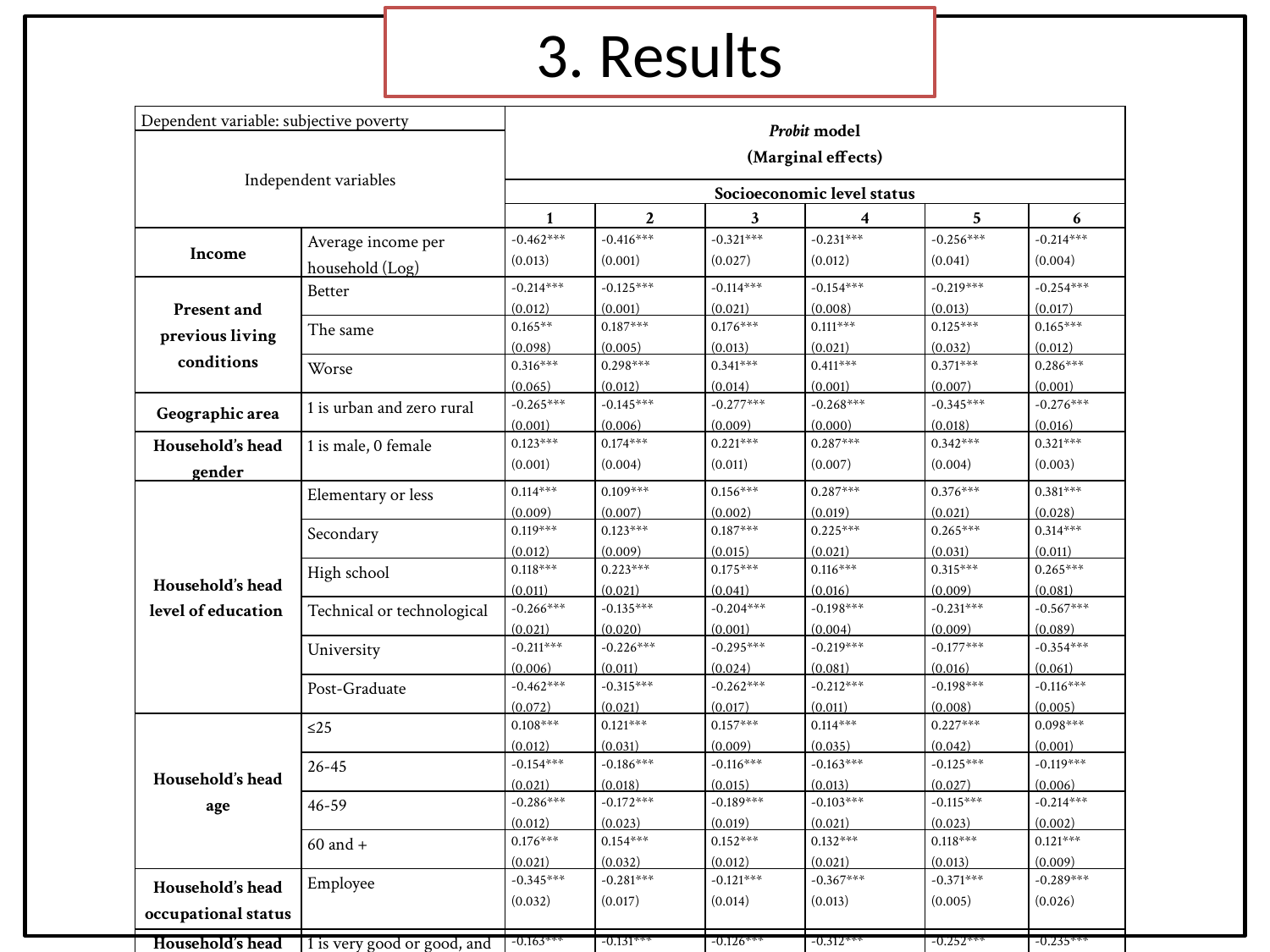

3. Results

| Dependent variable: subjective poverty |  | Probit model (Marginal effects) |  |  |  |  |  |
| --- | --- | --- | --- | --- | --- | --- | --- |
| Independent variables |  |  |  |  |  |  |  |
|  |  | Socioeconomic level status |  |  |  |  |  |
|  |  | 1 | 2 | 3 | 4 | 5 | 6 |
| Income | Average income per household (Log) | -0.462\*\*\* (0.013) | -0.416\*\*\* (0.001) | -0.321\*\*\* (0.027) | -0.231\*\*\* (0.012) | -0.256\*\*\* (0.041) | -0.214\*\*\* (0.004) |
| Present and previous living conditions | Better | -0.214\*\*\* (0.012) | -0.125\*\*\* (0.001) | -0.114\*\*\* (0.021) | -0.154\*\*\* (0.008) | -0.219\*\*\* (0.013) | -0.254\*\*\* (0.017) |
|  | The same | 0.165\*\* (0.098) | 0.187\*\*\* (0.005) | 0.176\*\*\* (0.013) | 0.111\*\*\* (0.021) | 0.125\*\*\* (0.032) | 0.165\*\*\* (0.012) |
|  | Worse | 0.316\*\*\* (0.065) | 0.298\*\*\* (0.012) | 0.341\*\*\* (0.014) | 0.411\*\*\* (0.001) | 0.371\*\*\* (0.007) | 0.286\*\*\* (0.001) |
| Geographic area | 1 is urban and zero rural | -0.265\*\*\* (0.001) | -0.145\*\*\* (0.006) | -0.277\*\*\* (0.009) | -0.268\*\*\* (0.000) | -0.345\*\*\* (0.018) | -0.276\*\*\* (0.016) |
| Household’s head gender | 1 is male, 0 female | 0.123\*\*\* (0.001) | 0.174\*\*\* (0.004) | 0.221\*\*\* (0.011) | 0.287\*\*\* (0.007) | 0.342\*\*\* (0.004) | 0.321\*\*\* (0.003) |
| Household’s head level of education | Elementary or less | 0.114\*\*\* (0.009) | 0.109\*\*\* (0.007) | 0.156\*\*\* (0.002) | 0.287\*\*\* (0.019) | 0.376\*\*\* (0.021) | 0.381\*\*\* (0.028) |
|  | Secondary | 0.119\*\*\* (0.012) | 0.123\*\*\* (0.009) | 0.187\*\*\* (0.015) | 0.225\*\*\* (0.021) | 0.265\*\*\* (0.031) | 0.314\*\*\* (0.011) |
|  | High school | 0.118\*\*\* (0.011) | 0.223\*\*\* (0.021) | 0.175\*\*\* (0.041) | 0.116\*\*\* (0.016) | 0.315\*\*\* (0.009) | 0.265\*\*\* (0.081) |
|  | Technical or technological | -0.266\*\*\* (0.021) | -0.135\*\*\* (0.020) | -0.204\*\*\* (0.001) | -0.198\*\*\* (0.004) | -0.231\*\*\* (0.009) | -0.567\*\*\* (0.089) |
|  | University | -0.211\*\*\* (0.006) | -0.226\*\*\* (0.011) | -0.295\*\*\* (0.024) | -0.219\*\*\* (0.081) | -0.177\*\*\* (0.016) | -0.354\*\*\* (0.061) |
|  | Post-Graduate | -0.462\*\*\* (0.072) | -0.315\*\*\* (0.021) | -0.262\*\*\* (0.017) | -0.212\*\*\* (0.011) | -0.198\*\*\* (0.008) | -0.116\*\*\* (0.005) |
| Household’s head age | ≤25 | 0.108\*\*\* (0.012) | 0.121\*\*\* (0.031) | 0.157\*\*\* (0.009) | 0.114\*\*\* (0.035) | 0.227\*\*\* (0.042) | 0.098\*\*\* (0.001) |
|  | 26-45 | -0.154\*\*\* (0.021) | -0.186\*\*\* (0.018) | -0.116\*\*\* (0.015) | -0.163\*\*\* (0.013) | -0.125\*\*\* (0.027) | -0.119\*\*\* (0.006) |
|  | 46-59 | -0.286\*\*\* (0.012) | -0.172\*\*\* (0.023) | -0.189\*\*\* (0.019) | -0.103\*\*\* (0.021) | -0.115\*\*\* (0.023) | -0.214\*\*\* (0.002) |
|  | 60 and + | 0.176\*\*\* (0.021) | 0.154\*\*\* (0.032) | 0.152\*\*\* (0.012) | 0.132\*\*\* (0.021) | 0.118\*\*\* (0.013) | 0.121\*\*\* (0.009) |
| Household’s head occupational status | Employee | -0.345\*\*\* (0.032) | -0.281\*\*\* (0.017) | -0.121\*\*\* (0.014) | -0.367\*\*\* (0.013) | -0.371\*\*\* (0.005) | -0.289\*\*\* (0.026) |
| Household’s head health condition | 1 is very good or good, and zero is regular or bad | -0.163\*\*\* (0.012) | -0.131\*\*\* (0.003) | -0.126\*\*\* (0.011) | -0.312\*\*\* (0.021) | -0.252\*\*\* (0.017) | -0.235\*\*\* (0.014) |